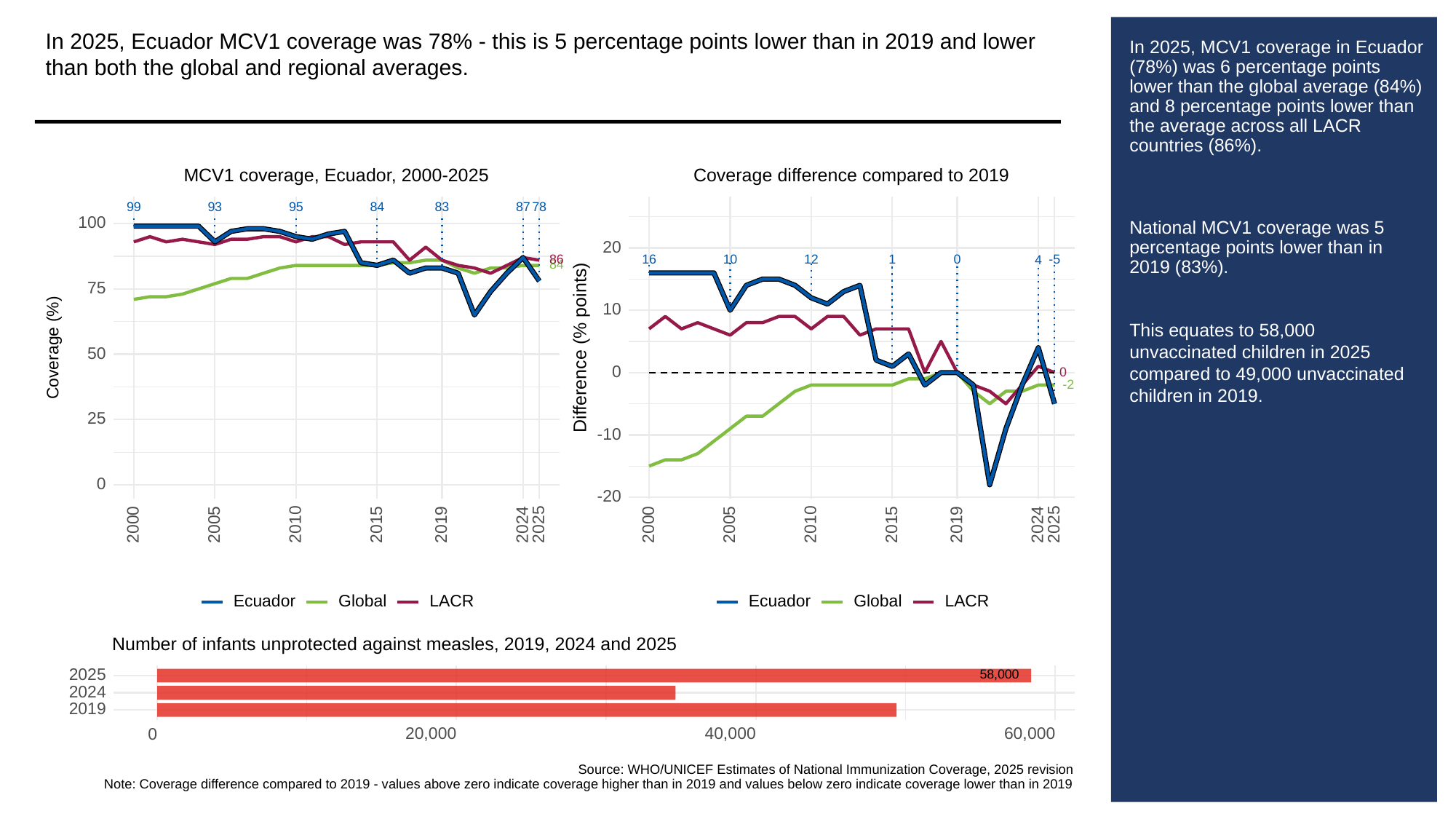

In 2025, Ecuador MCV1 coverage was 78% - this is 5 percentage points lower than in 2019 and lower than both the global and regional averages.
# In 2025, MCV1 coverage in Ecuador (78%) was 6 percentage points lower than the global average (84%) and 8 percentage points lower than the average across all LACR countries (86%).

National MCV1 coverage was 5 percentage points lower than in 2019 (83%).

This equates to 58,000 unvaccinated children in 2025 compared to 49,000 unvaccinated children in 2019.

MCV1 coverage, Ecuador, 2000-2025
Coverage difference compared to 2019

93
83
99
95
84
87
78

100

20

86
16
10
0
12
1
-5
4

84

75

10

Difference (% points)
Coverage (%)

50

0
0

-2

25

-10

0

-20

2000
2005
2010
2015
2019
2024
2025
2000
2005
2010
2015
2019
2024
2025
Global
LACR
Global
LACR
Ecuador
Ecuador

Number of infants unprotected against measles, 2019, 2024 and 2025

58,000
2025

2024

2019

20,000
40,000
60,000
0
Source: WHO/UNICEF Estimates of National Immunization Coverage, 2025 revision
Note: Coverage difference compared to 2019 - values above zero indicate coverage higher than in 2019 and values below zero indicate coverage lower than in 2019